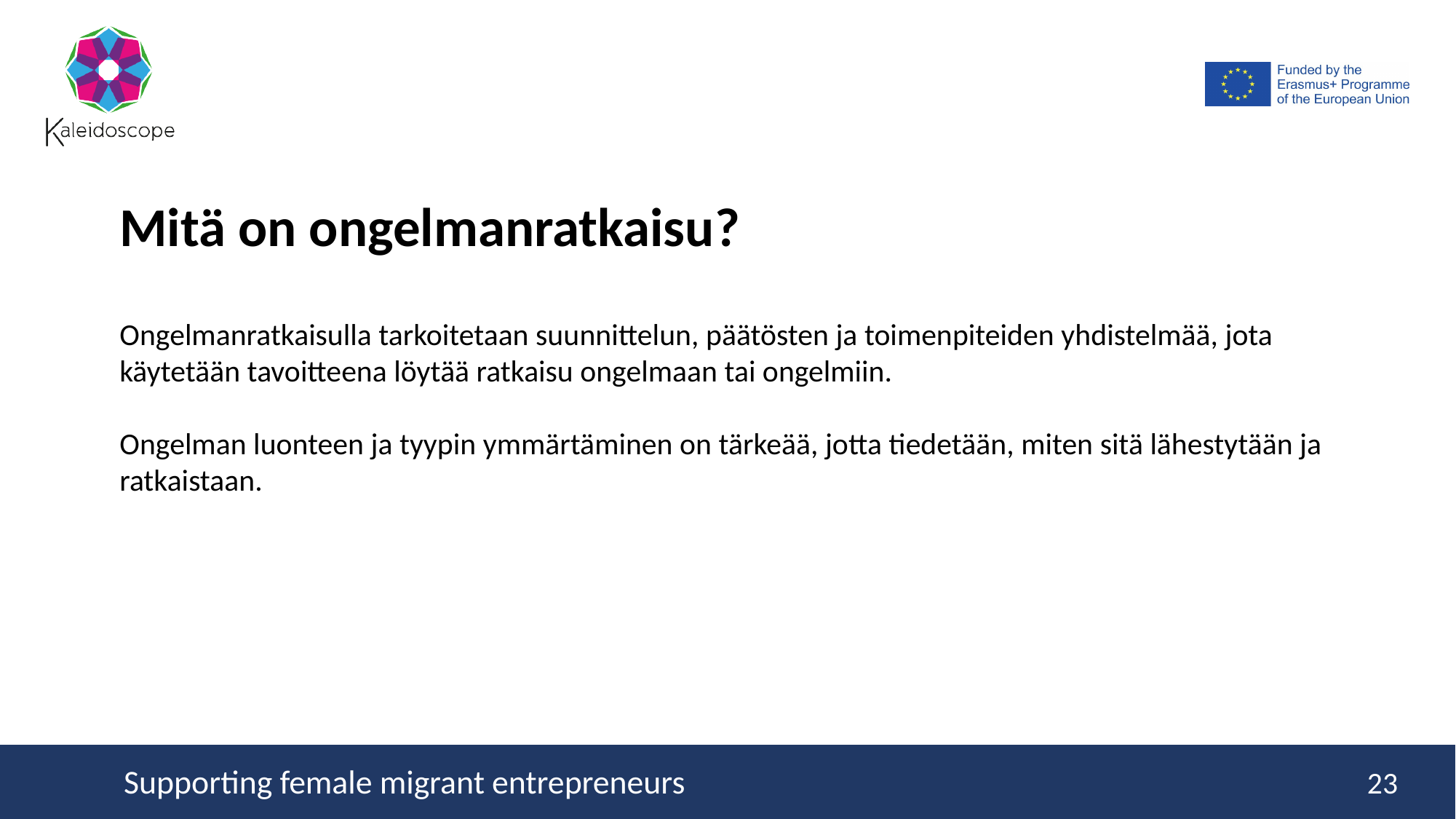

Mitä on ongelmanratkaisu?
Ongelmanratkaisulla tarkoitetaan suunnittelun, päätösten ja toimenpiteiden yhdistelmää, jota käytetään tavoitteena löytää ratkaisu ongelmaan tai ongelmiin.

Ongelman luonteen ja tyypin ymmärtäminen on tärkeää, jotta tiedetään, miten sitä lähestytään ja ratkaistaan.
23